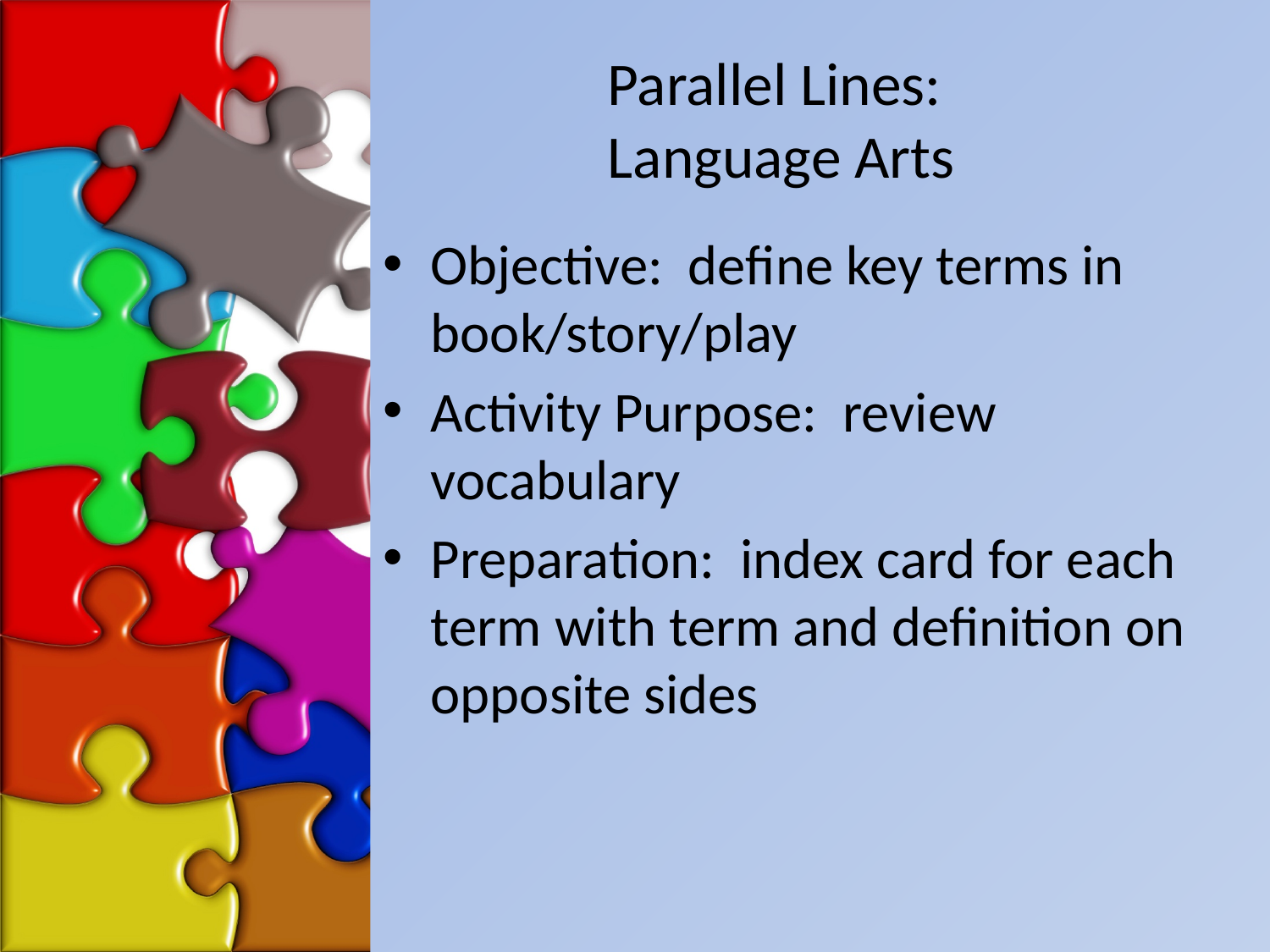

# Parallel Lines: Language Arts
Objective:  define key terms in book/story/play
Activity Purpose:  review vocabulary
Preparation:  index card for each term with term and definition on opposite sides